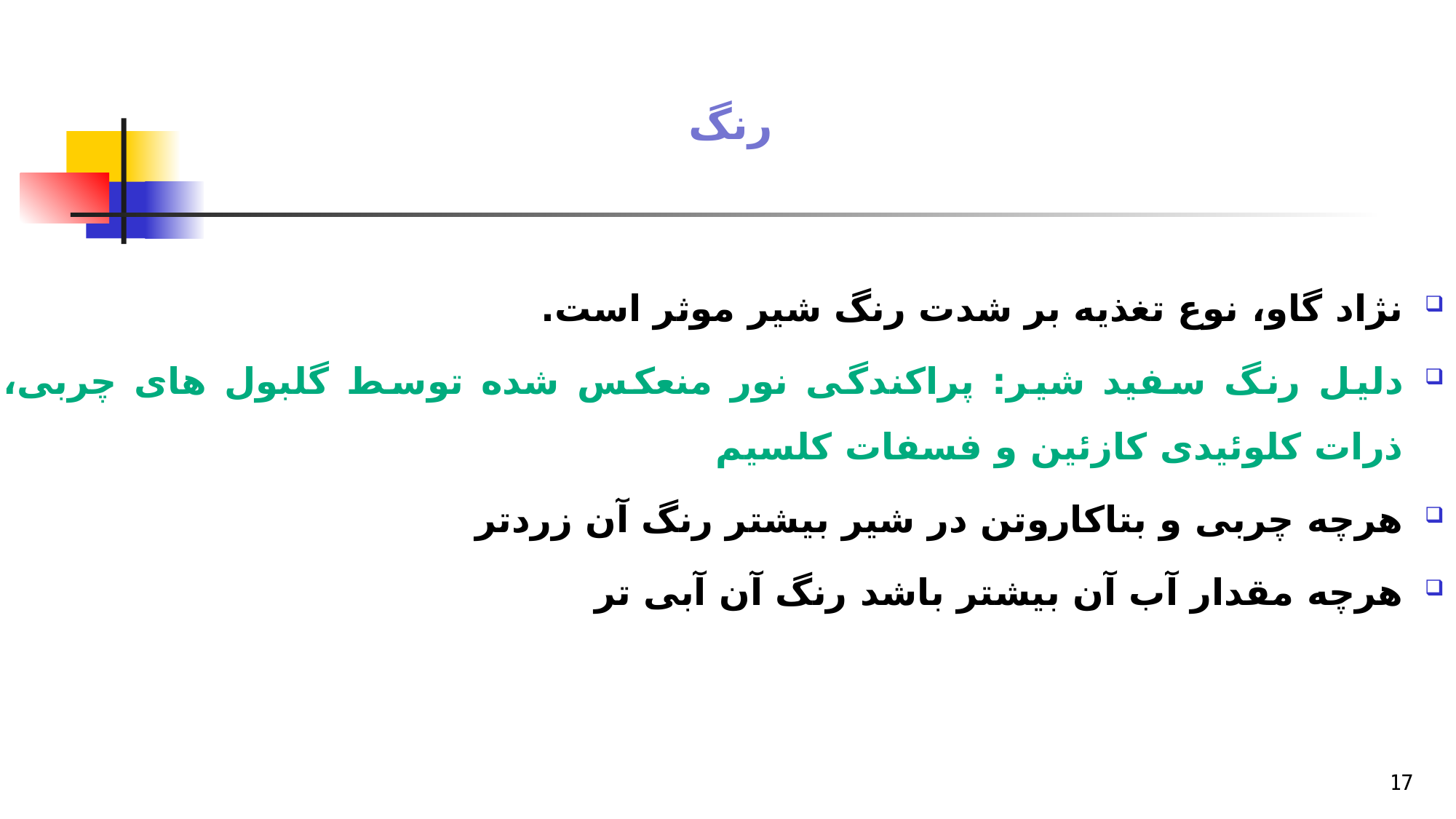

# رنگ

نژاد گاو، نوع تغذیه بر شدت رنگ شیر موثر است.
دلیل رنگ سفید شیر: پراکندگی نور منعکس شده توسط گلبول های چربی، ذرات کلوئیدی کازئین و فسفات کلسیم
هرچه چربی و بتاکاروتن در شیر بیشتر رنگ آن زردتر
هرچه مقدار آب آن بیشتر باشد رنگ آن آبی تر

17